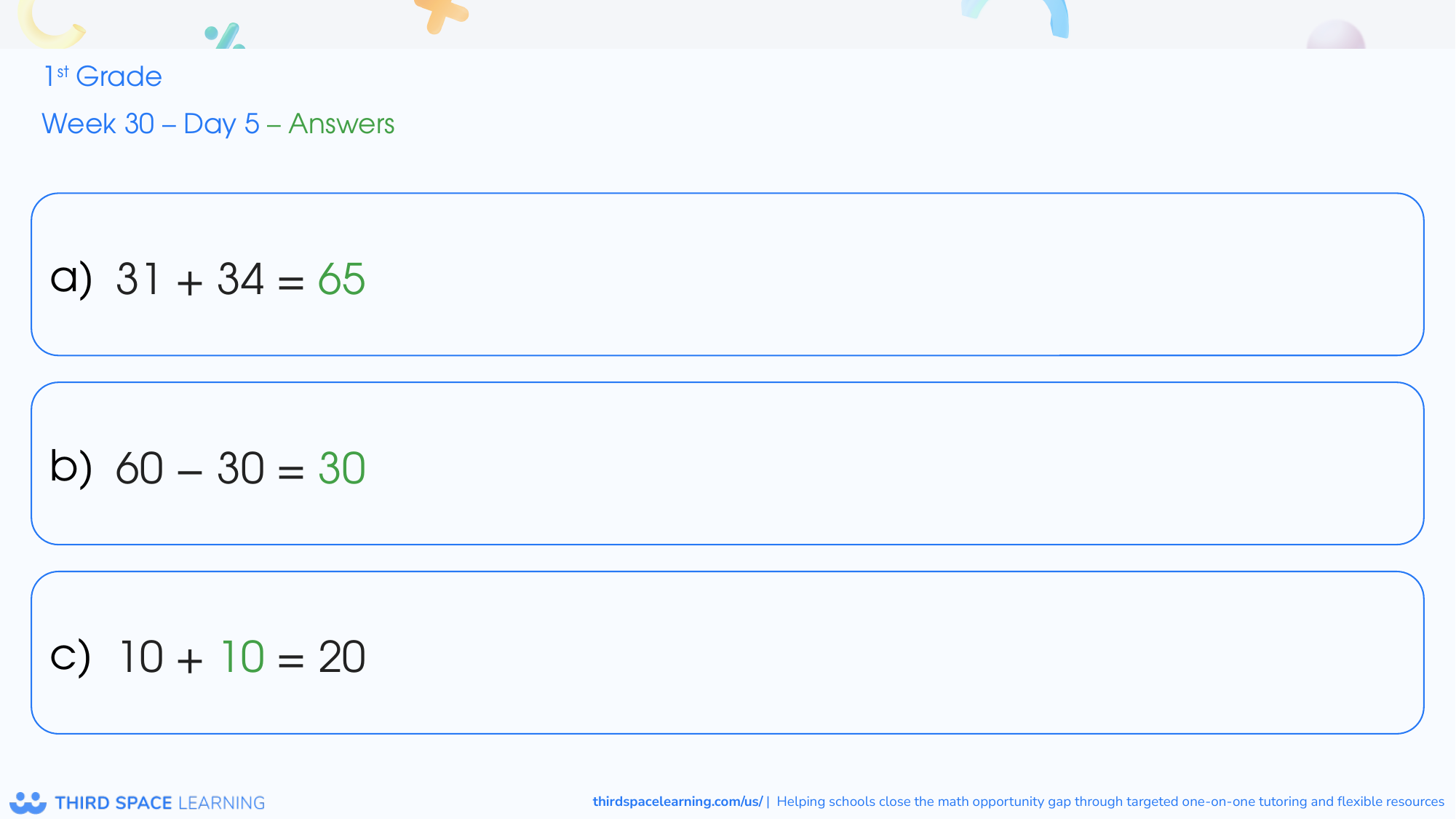

1st Grade
Week 30 – Day 5 – Answers
31 + 34 = 65
60 − 30 = 30
10 + 10 = 20